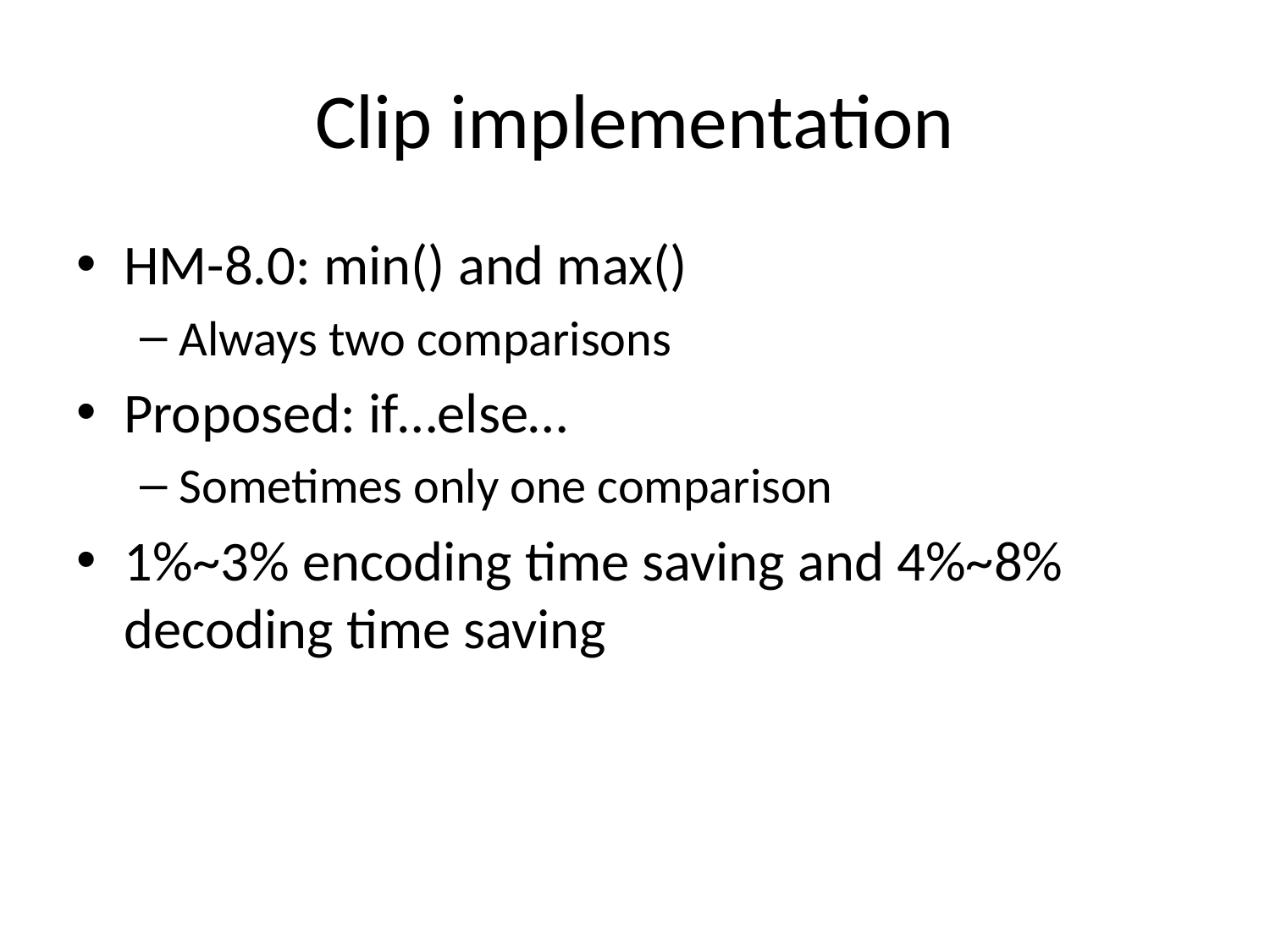

# Clip implementation
HM-8.0: min() and max()
Always two comparisons
Proposed: if…else…
Sometimes only one comparison
1%~3% encoding time saving and 4%~8% decoding time saving